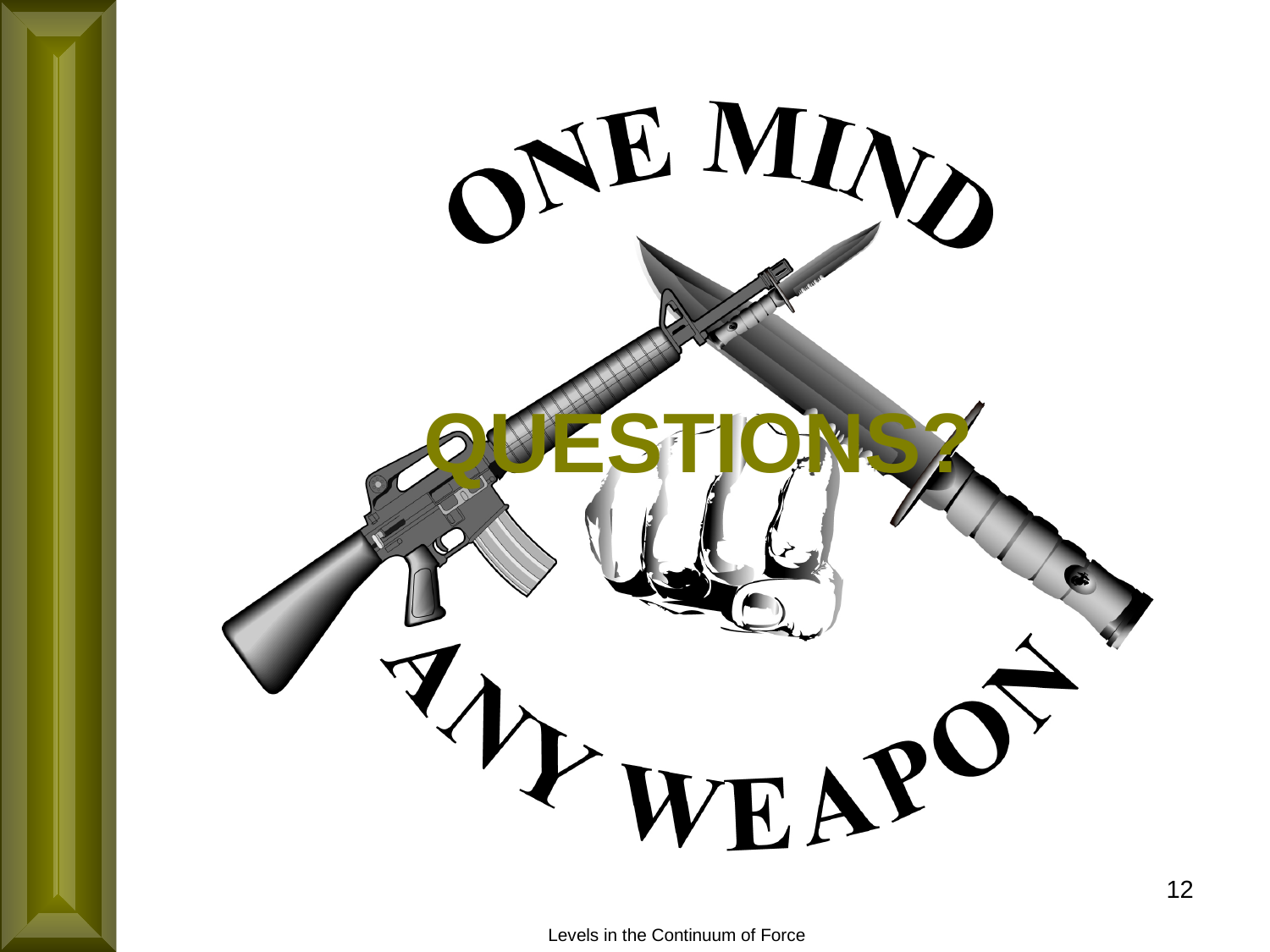

# QUESTIONS?
12
Levels in the Continuum of Force